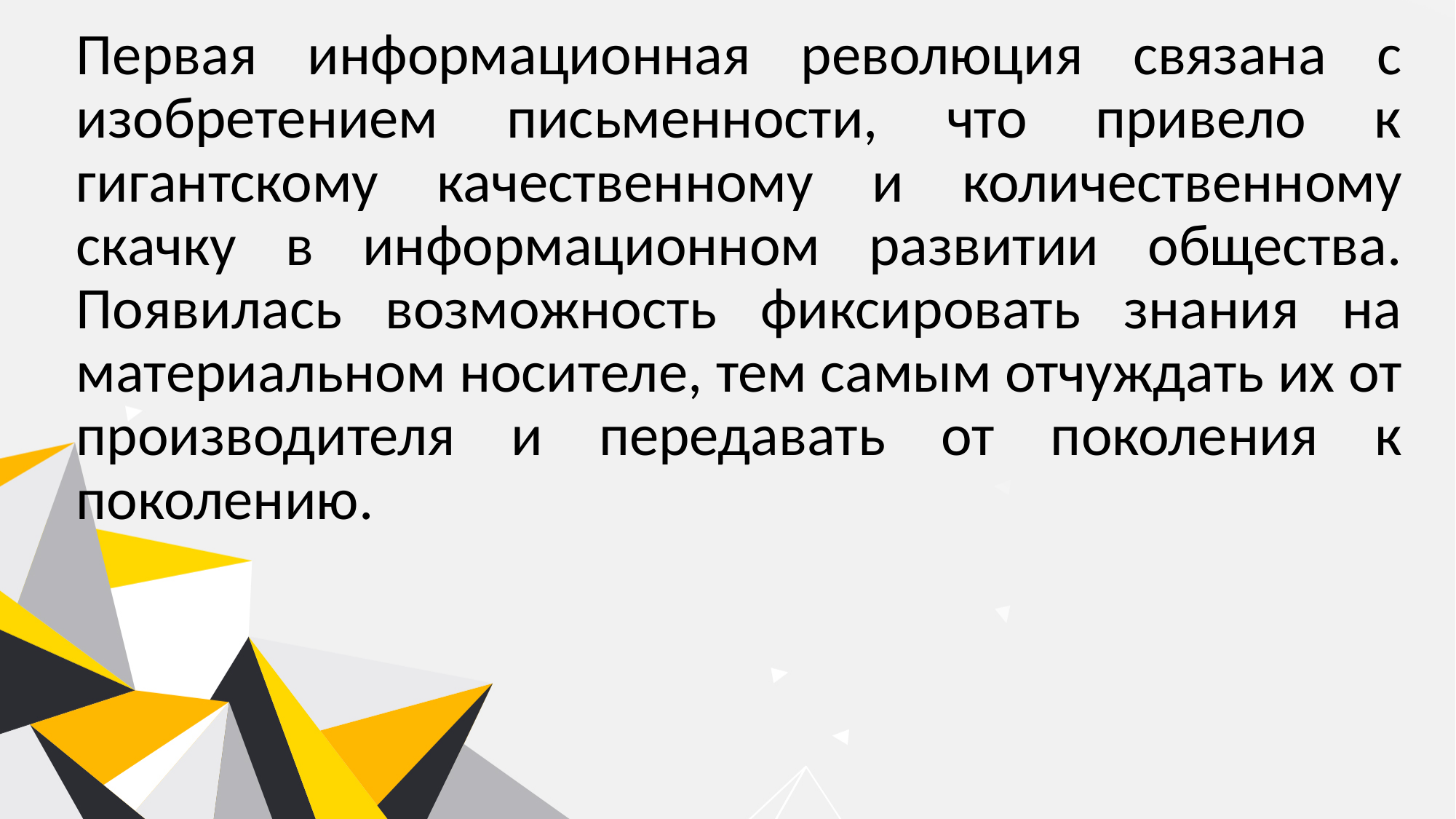

Первая информационная революция связана с изобретением письменности, что привело к гигантскому качественному и количественному скачку в информационном развитии общества. Появилась возможность фиксировать знания на материальном носителе, тем самым отчуждать их от производителя и передавать от поколения к поколению.